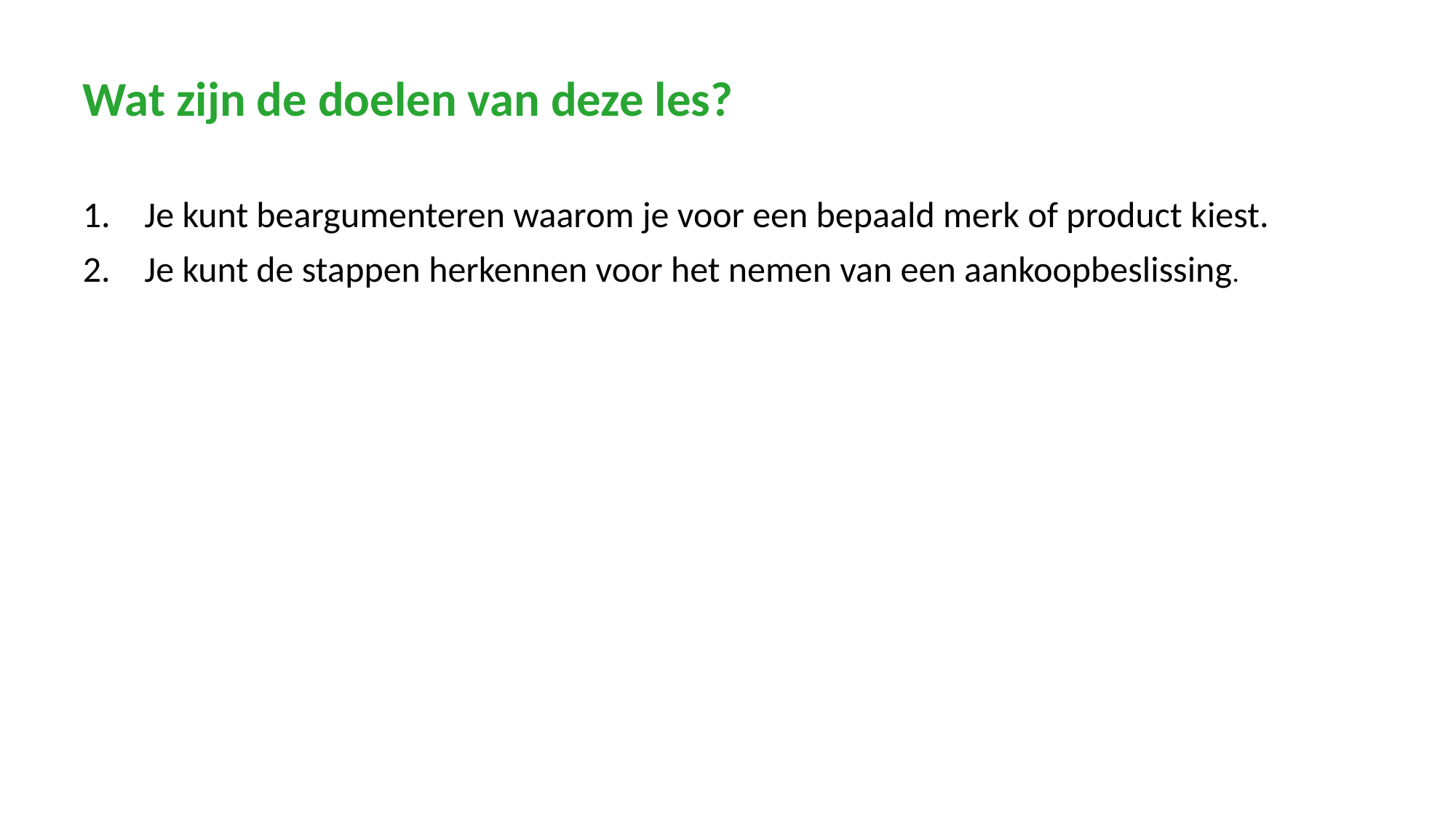

Wat zijn de doelen van deze les?

Je kunt beargumenteren waarom je voor een bepaald merk of product kiest.
Je kunt de stappen herkennen voor het nemen van een aankoopbeslissing.